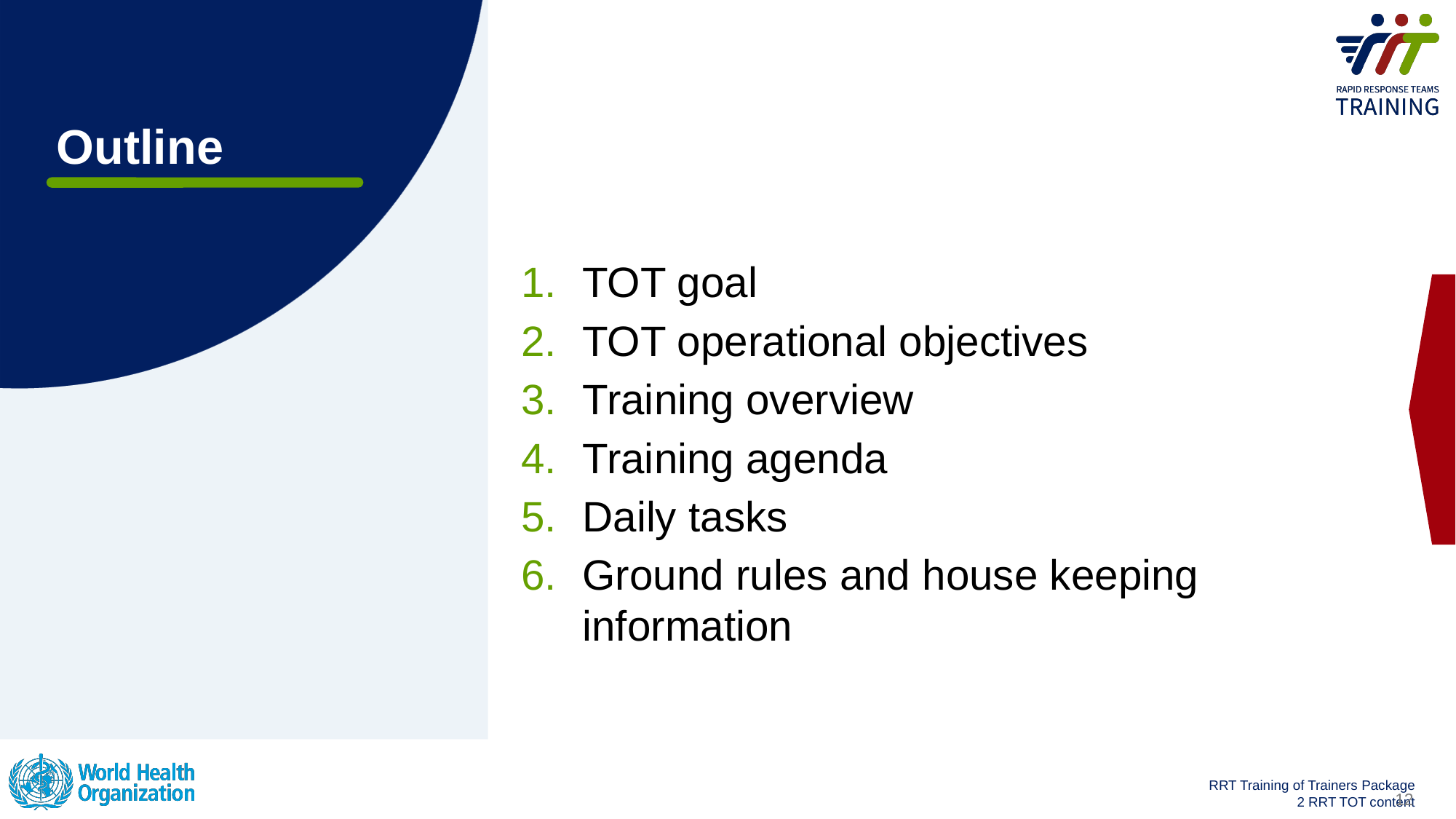

Outline

TOT goal
TOT operational objectives
Training overview
Training agenda
Daily tasks
Ground rules and house keeping information